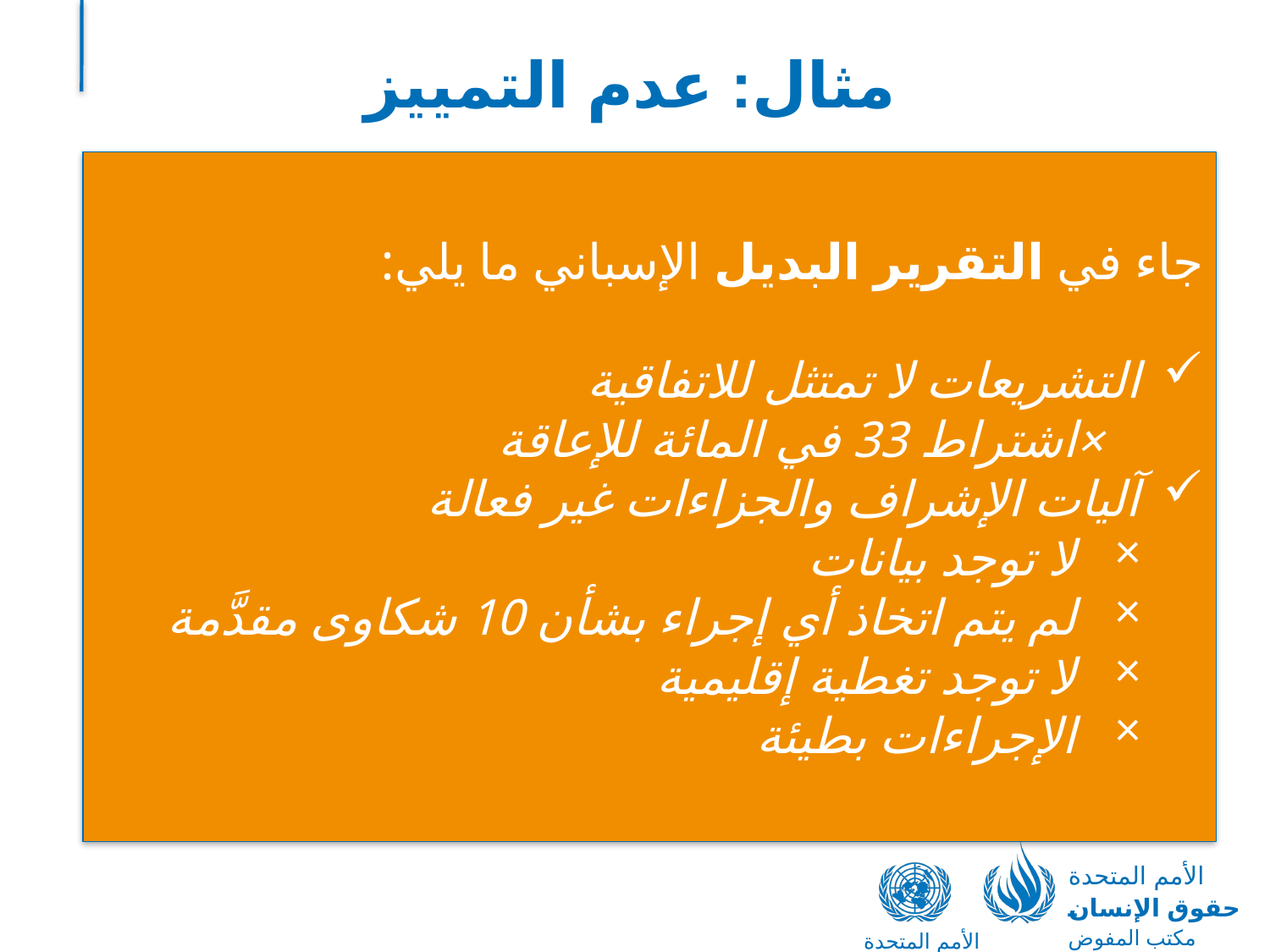

# مثال: عدم التمييز

جاء في التقرير البديل الإسباني ما يلي:

التشريعات لا تمتثل للاتفاقية
	×	اشتراط 33 في المائة للإعاقة
آليات الإشراف والجزاءات غير فعالة
لا توجد بيانات
لم يتم اتخاذ أي إجراء بشأن 10 شكاوى مقدَّمة
لا توجد تغطية إقليمية
الإجراءات بطيئة

الأمم المتحدة
حقوق الإنسان
مكتب المفوض السامي
الأمم المتحدة